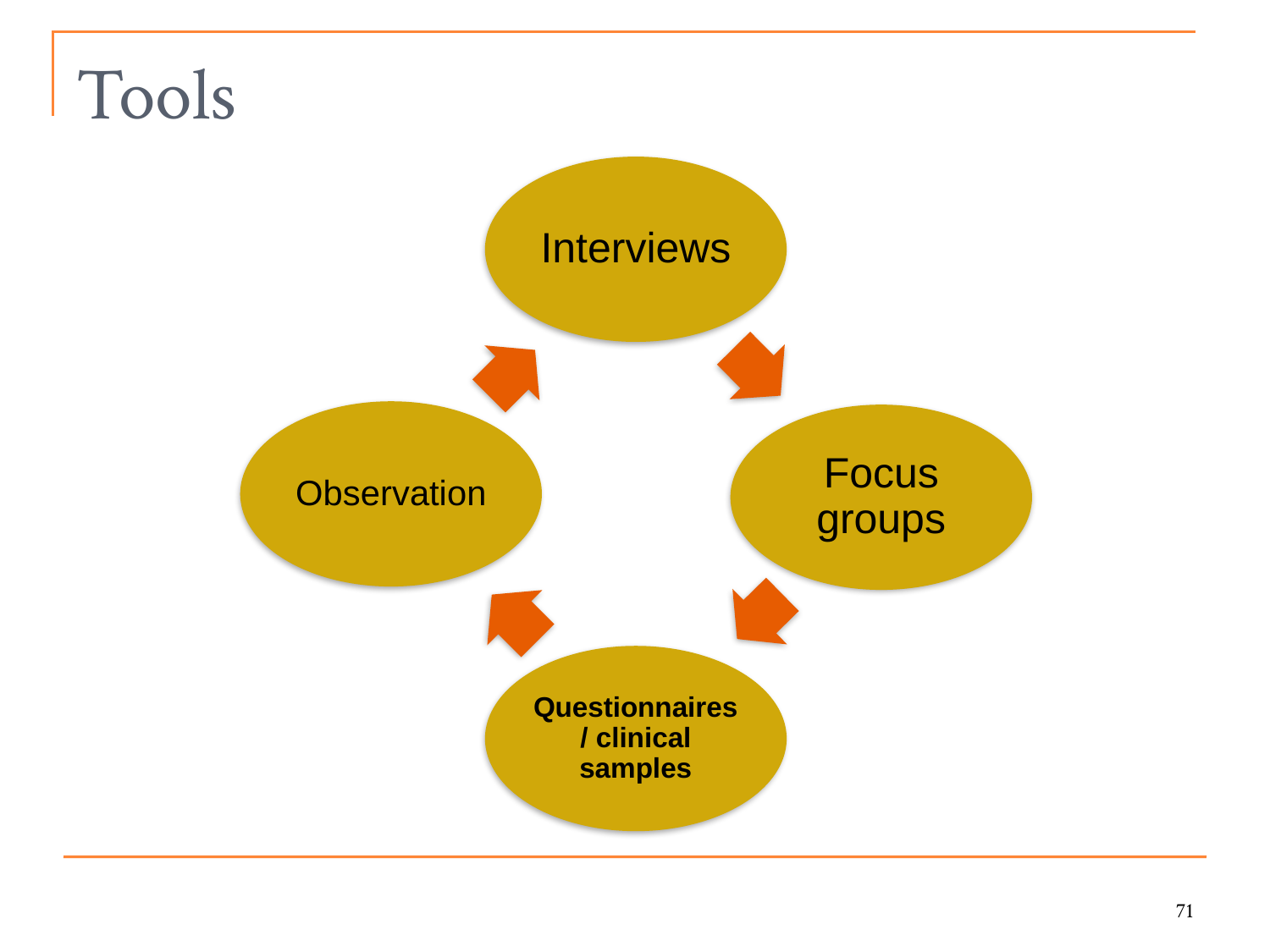

# Tools
Interviews

Focus groups

Questionnaires/ clinical samples

Observation

71